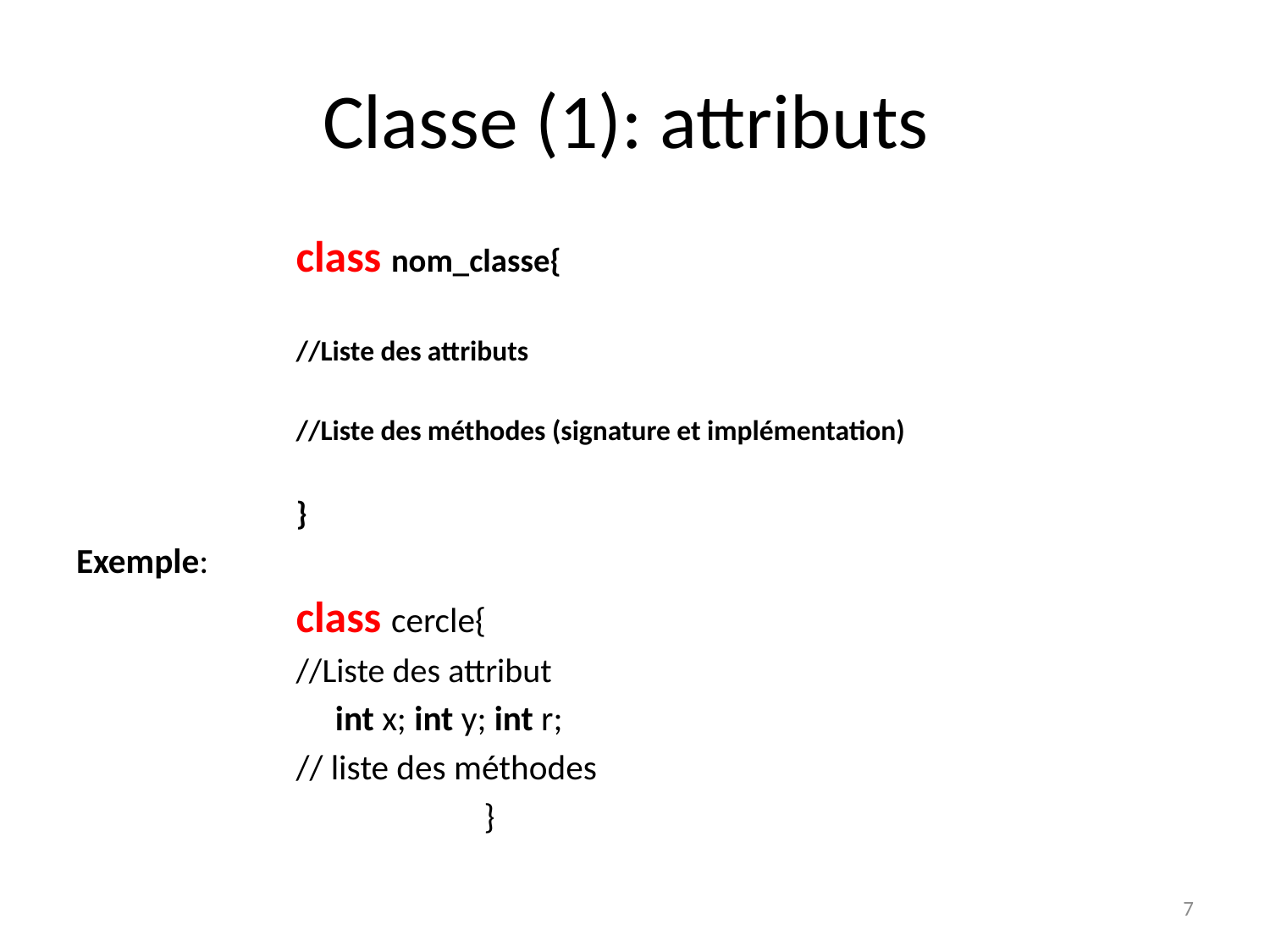

# Classe (1): attributs
class nom_classe{

//Liste des attributs

//Liste des méthodes (signature et implémentation)

}
Exemple:
class cercle{
//Liste des attribut
     int x; int y; int r;
// liste des méthodes
                        }
7